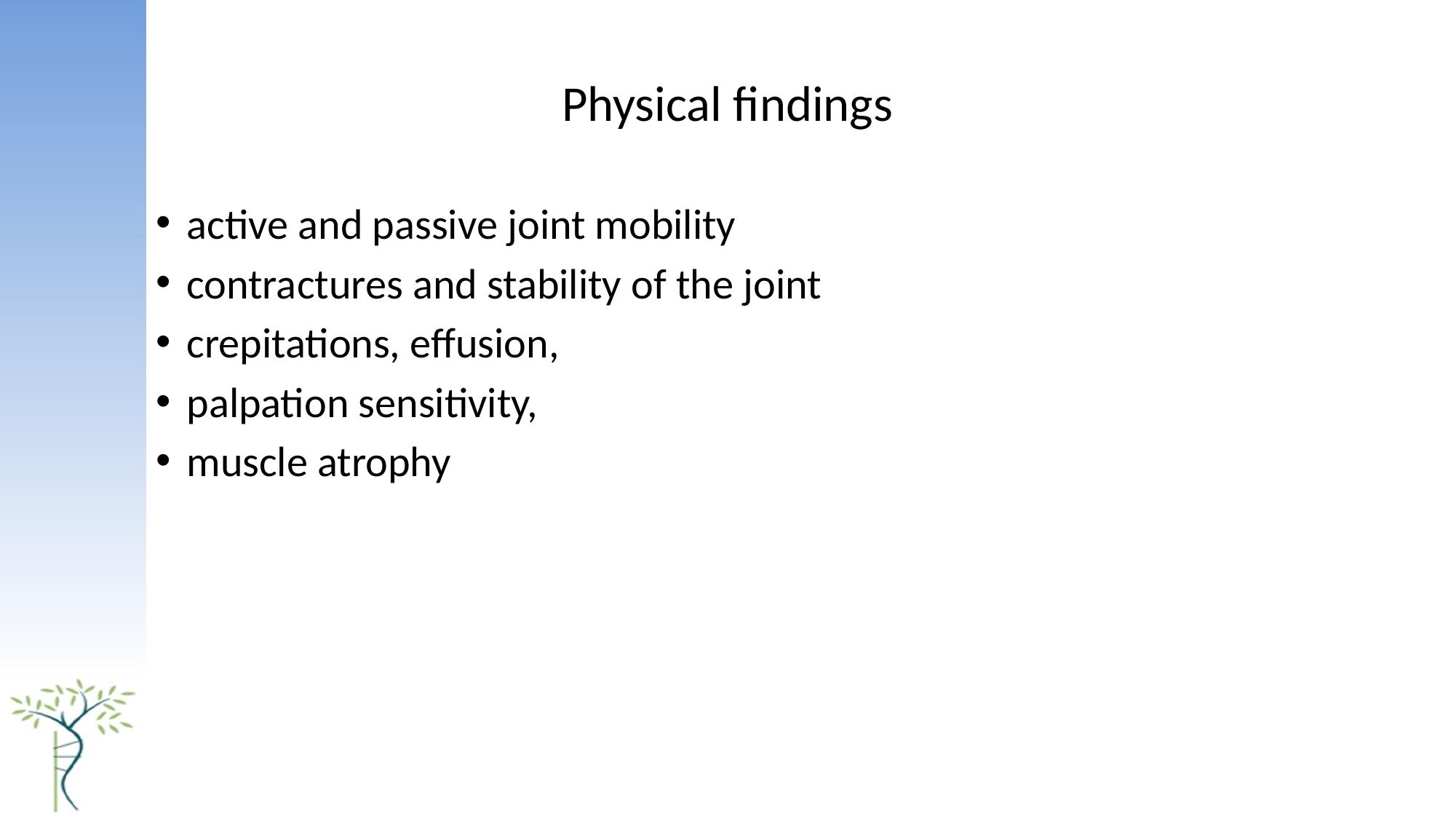

# Physical findings
active and passive joint mobility
contractures and stability of the joint
crepitations, effusion,
palpation sensitivity,
muscle atrophy